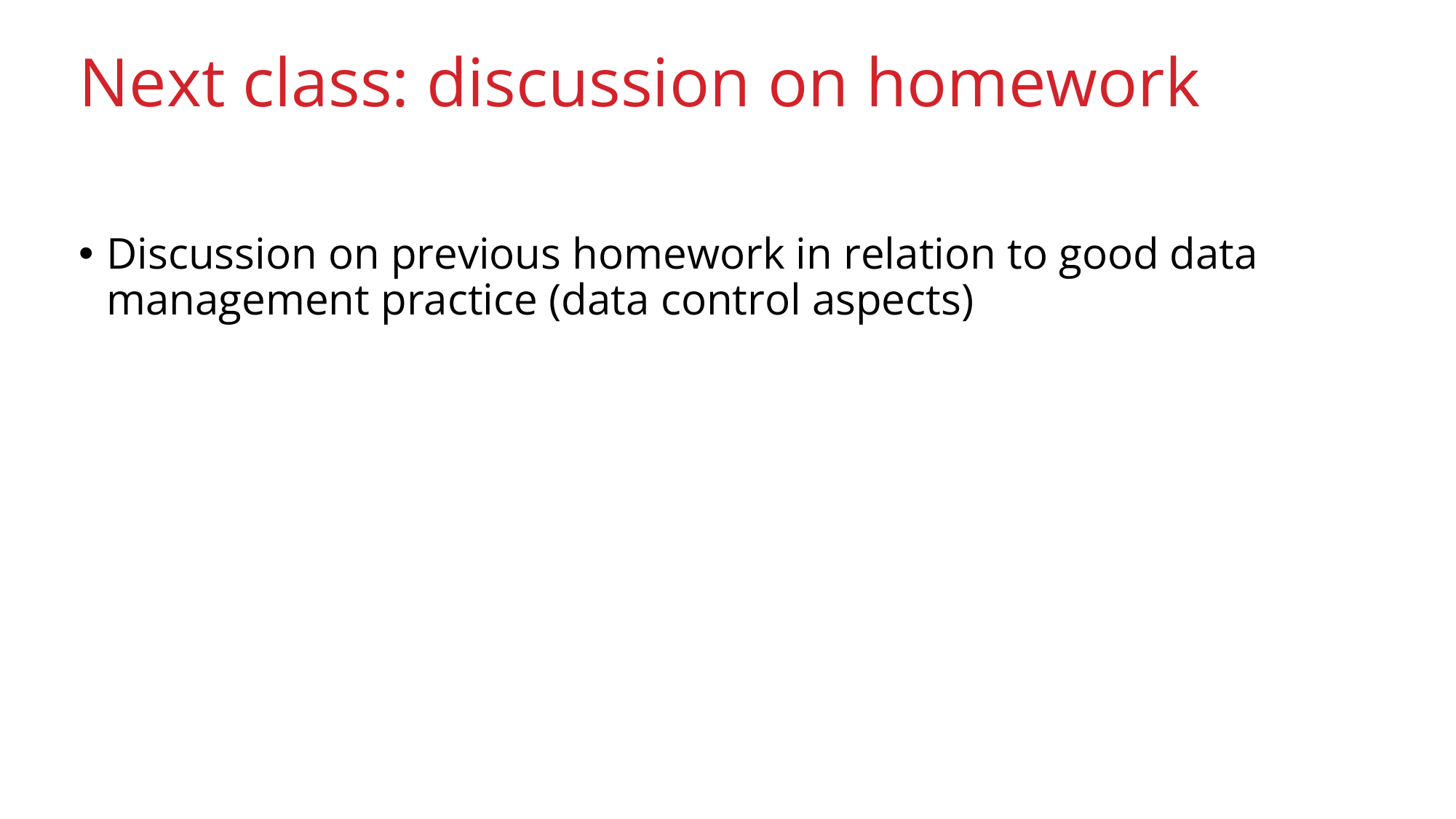

# Next class: discussion on homework
Discussion on previous homework in relation to good data management practice (data control aspects)